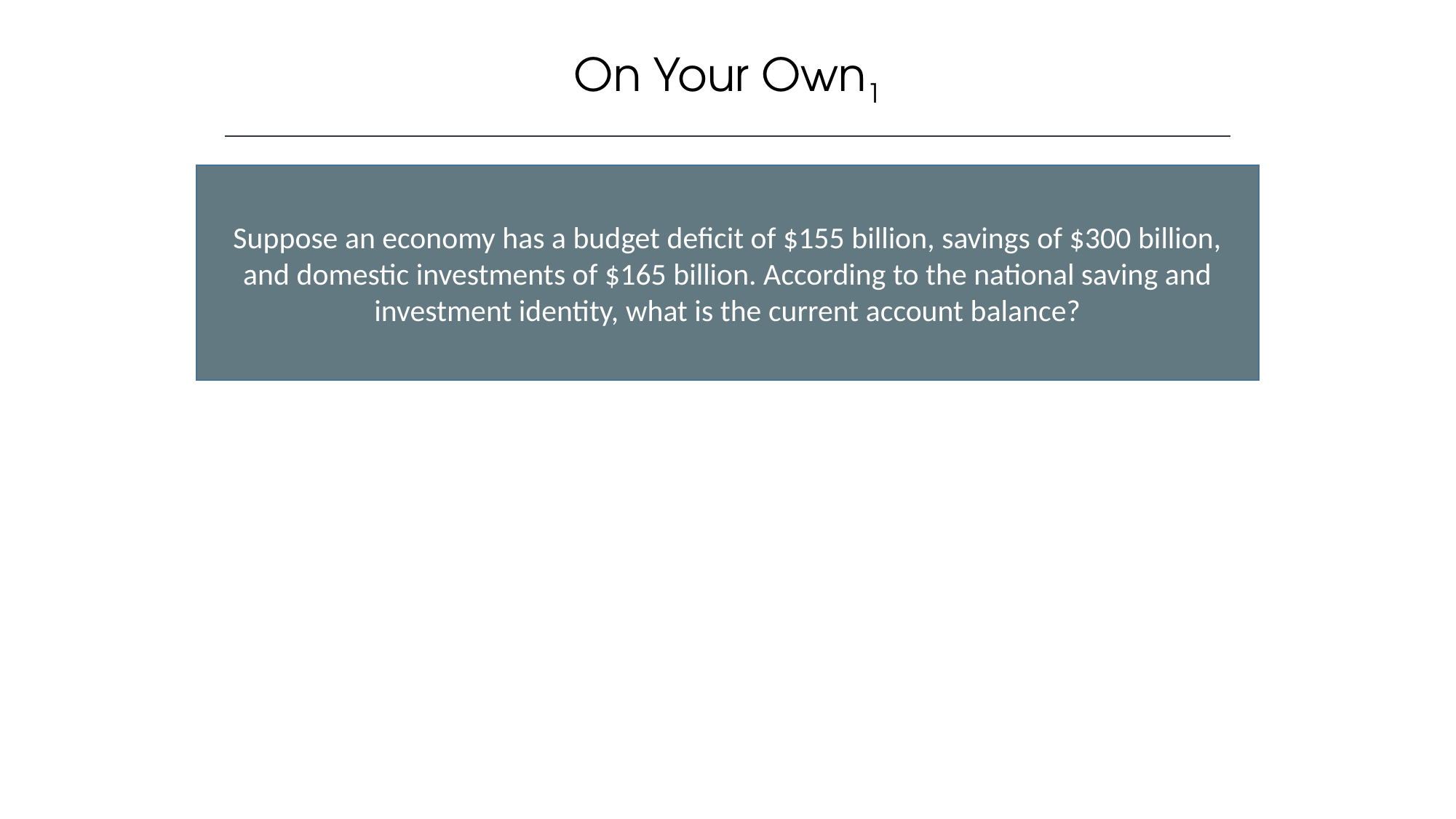

On Your Own1
Suppose an economy has a budget deficit of $155 billion, savings of $300 billion, and domestic investments of $165 billion. According to the national saving and investment identity, what is the current account balance?